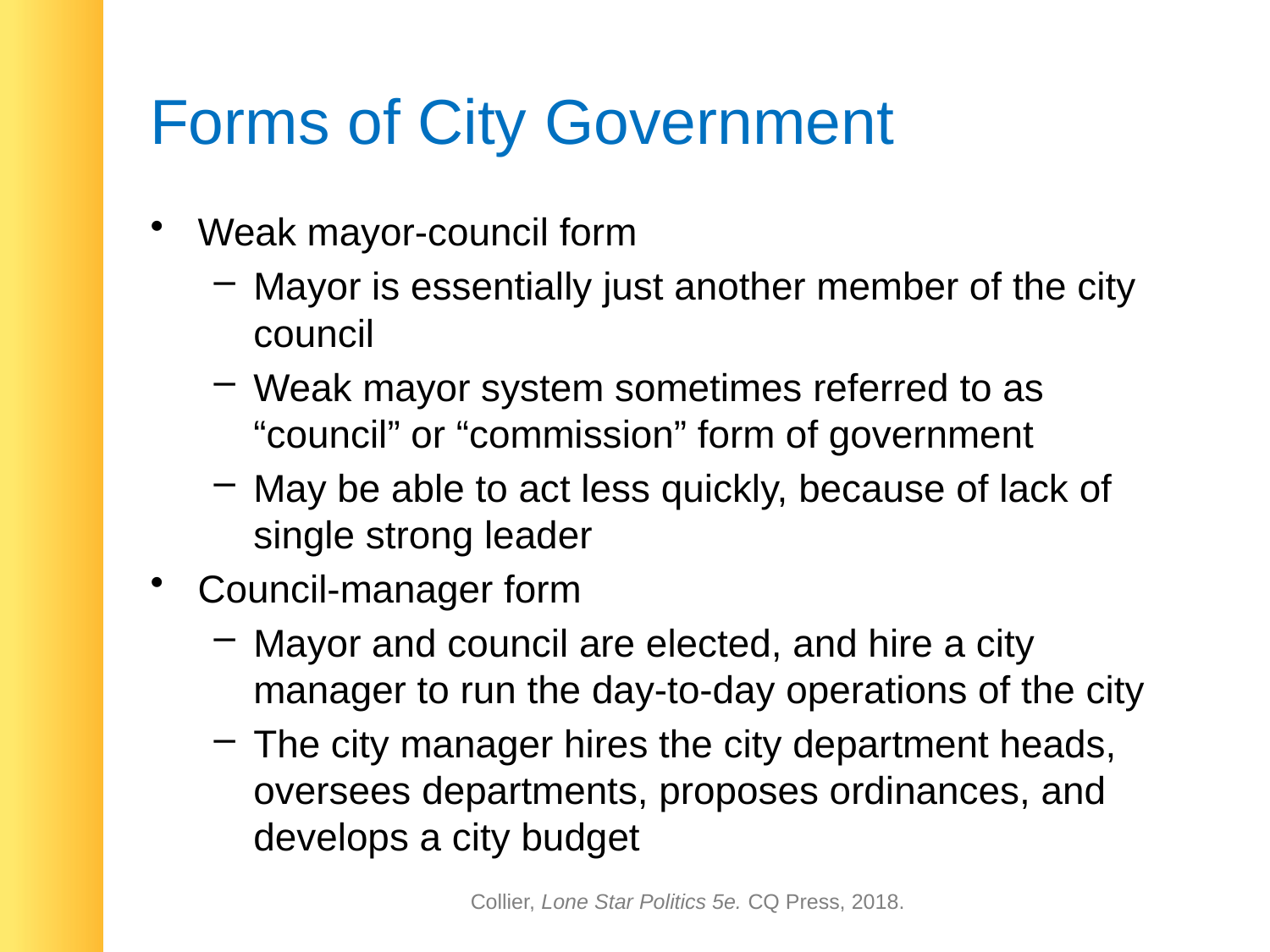

# Forms of City Government
Weak mayor-council form
Mayor is essentially just another member of the city council
Weak mayor system sometimes referred to as “council” or “commission” form of government
May be able to act less quickly, because of lack of single strong leader
Council-manager form
Mayor and council are elected, and hire a city manager to run the day-to-day operations of the city
The city manager hires the city department heads, oversees departments, proposes ordinances, and develops a city budget

Collier, Lone Star Politics 5e. CQ Press, 2018.